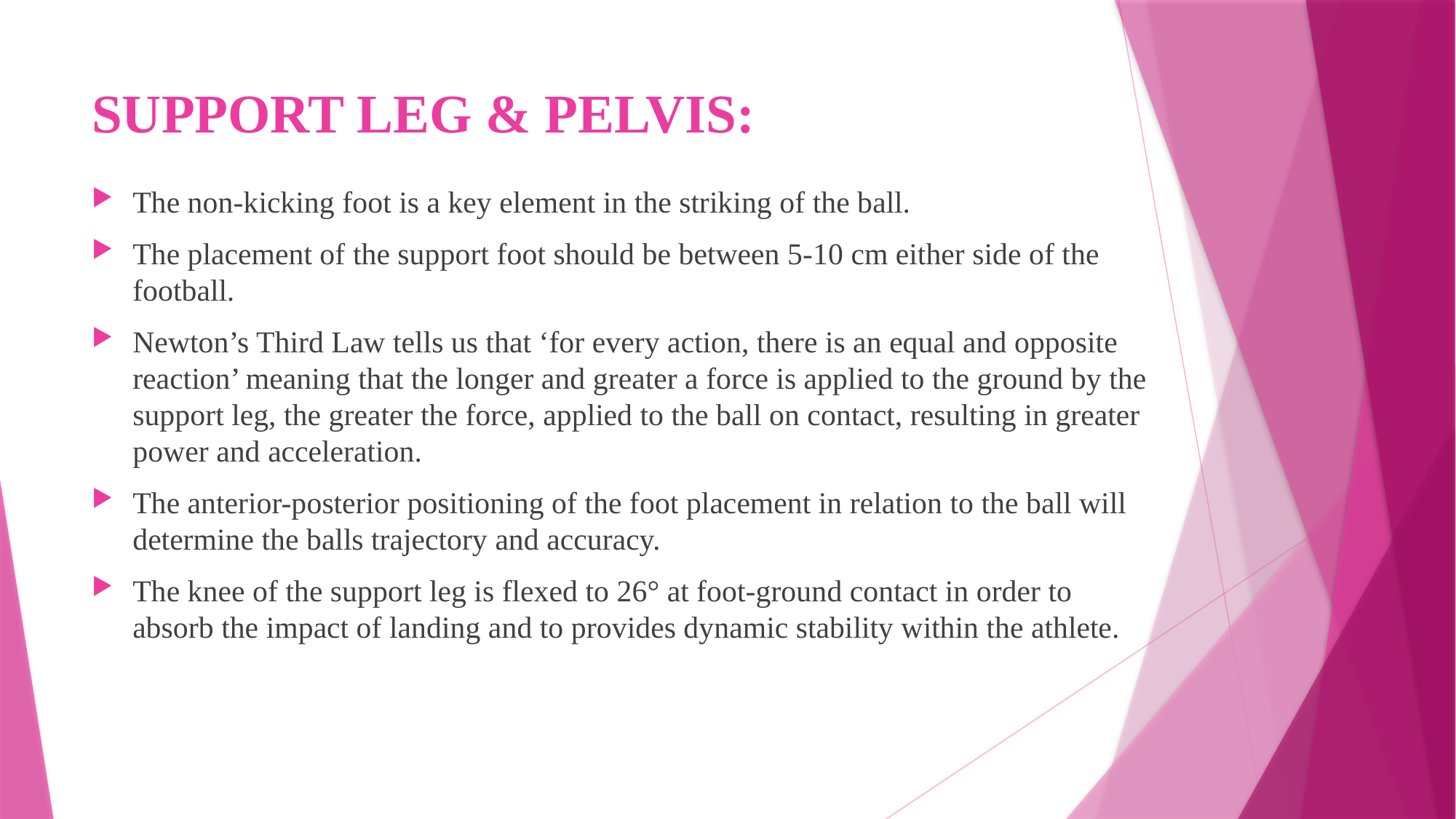

# SUPPORT LEG & PELVIS:
The non-kicking foot is a key element in the striking of the ball.
The placement of the support foot should be between 5-10 cm either side of the football.
Newton’s Third Law tells us that ‘for every action, there is an equal and opposite reaction’ meaning that the longer and greater a force is applied to the ground by the support leg, the greater the force, applied to the ball on contact, resulting in greater power and acceleration.
The anterior-posterior positioning of the foot placement in relation to the ball will determine the balls trajectory and accuracy.
The knee of the support leg is flexed to 26° at foot-ground contact in order to absorb the impact of landing and to provides dynamic stability within the athlete.